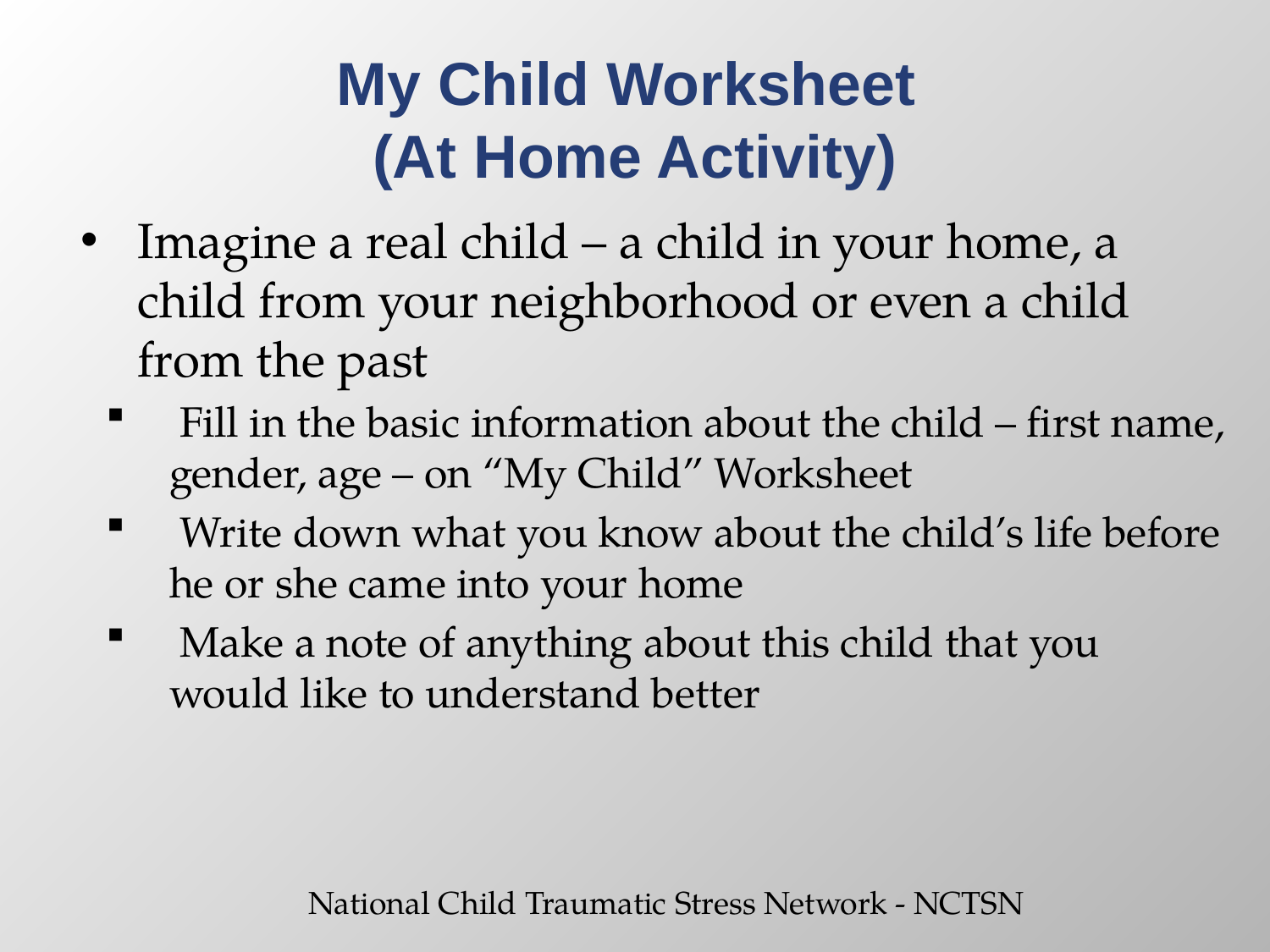

# My Child Worksheet (At Home Activity)
Imagine a real child – a child in your home, a child from your neighborhood or even a child from the past
 Fill in the basic information about the child – first name, gender, age – on “My Child” Worksheet
 Write down what you know about the child’s life before he or she came into your home
 Make a note of anything about this child that you would like to understand better
National Child Traumatic Stress Network - NCTSN